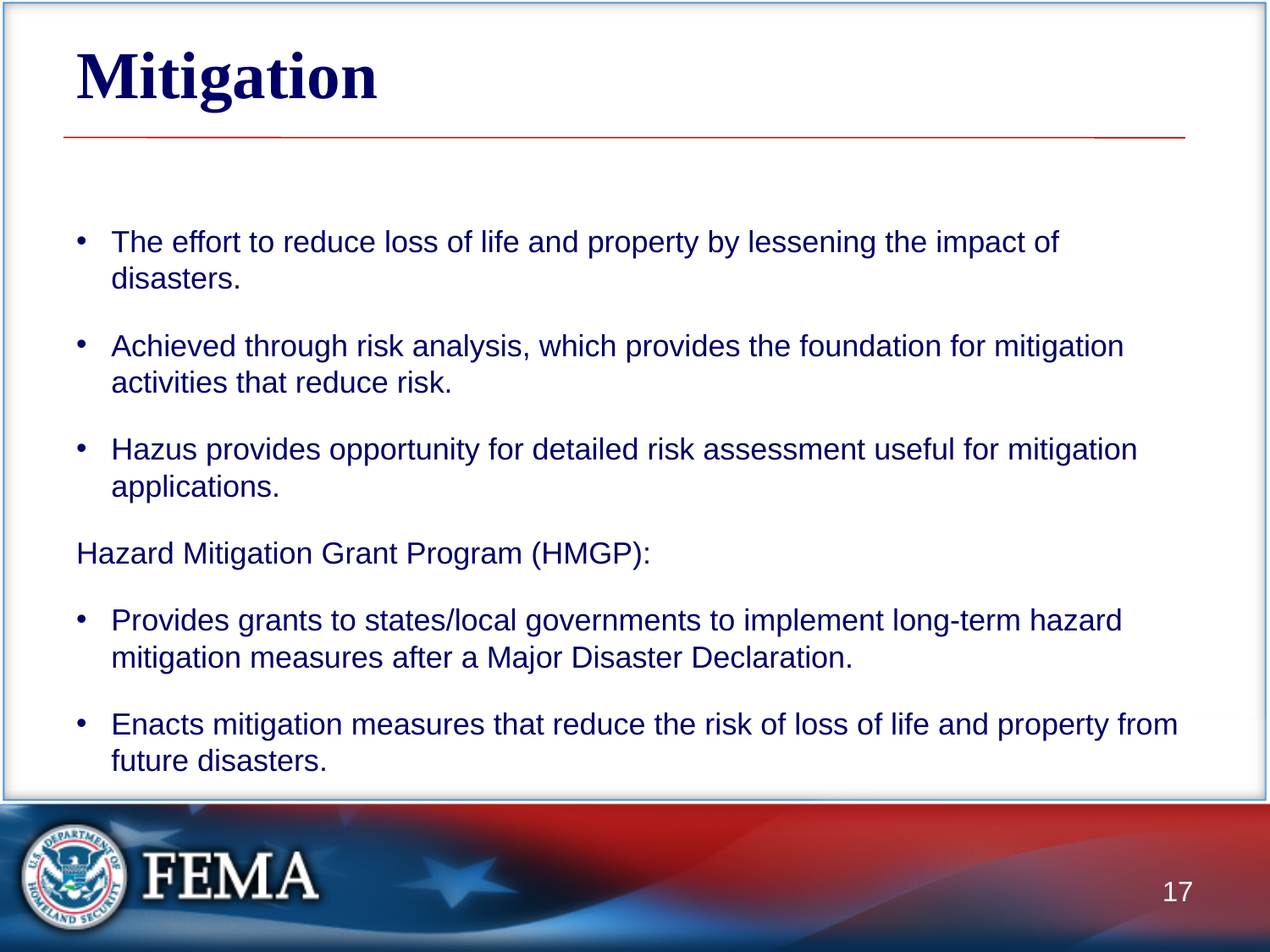

# Mitigation

The effort to reduce loss of life and property by lessening the impact of disasters.
Achieved through risk analysis, which provides the foundation for mitigation activities that reduce risk.
Hazus provides opportunity for detailed risk assessment useful for mitigation applications.
Hazard Mitigation Grant Program (HMGP):
Provides grants to states/local governments to implement long-term hazard mitigation measures after a Major Disaster Declaration.
Enacts mitigation measures that reduce the risk of loss of life and property from future disasters.
17